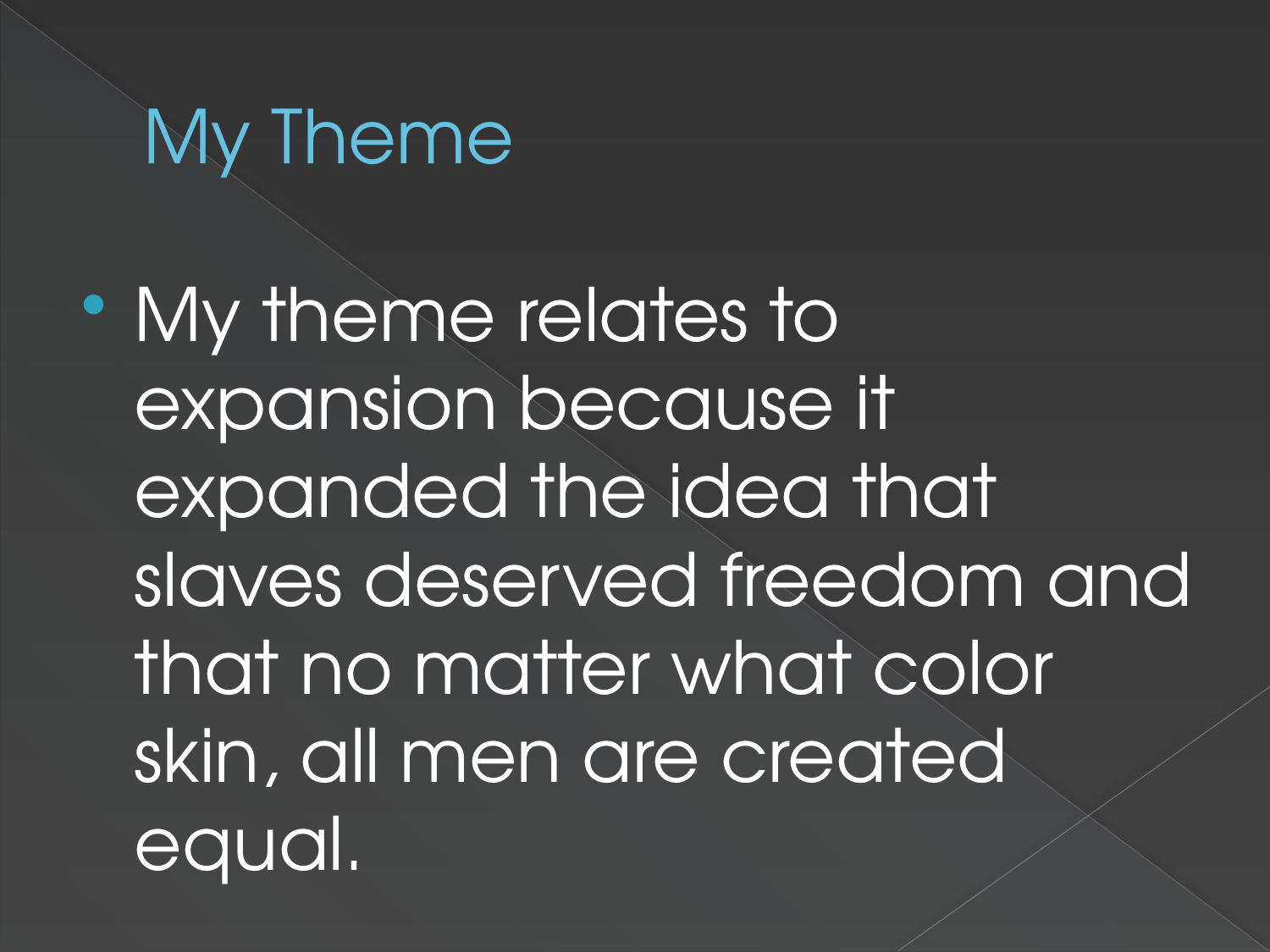

# My Theme
My theme relates to expansion because it expanded the idea that slaves deserved freedom and that no matter what color skin, all men are created equal.